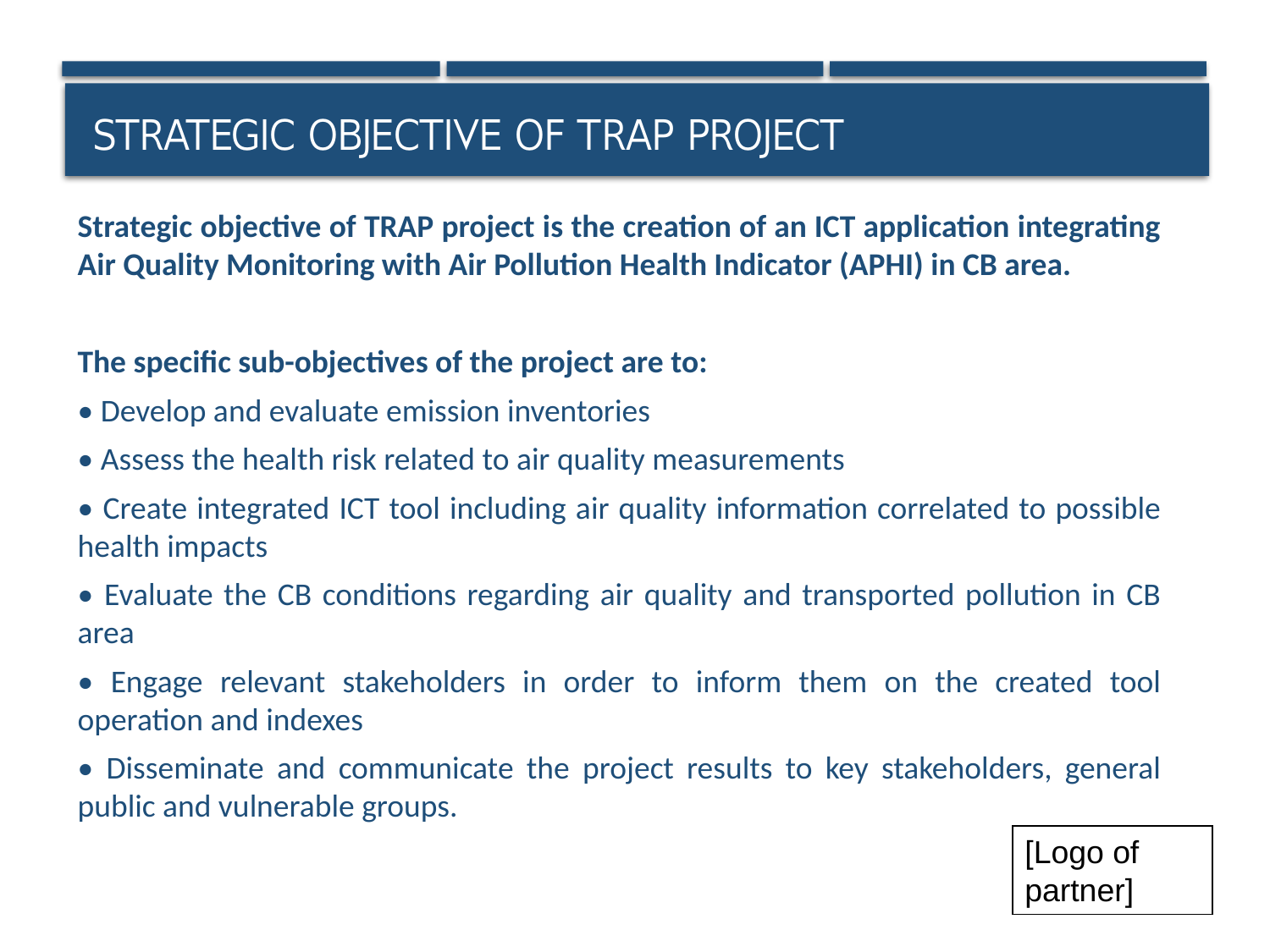

# Strategic objective of TRAP project
Strategic objective of TRAP project is the creation of an ICT application integrating Air Quality Monitoring with Air Pollution Health Indicator (APHI) in CB area.

The specific sub-objectives of the project are to:
• Develop and evaluate emission inventories
• Assess the health risk related to air quality measurements
• Create integrated ICT tool including air quality information correlated to possible health impacts
• Evaluate the CB conditions regarding air quality and transported pollution in CB area
• Engage relevant stakeholders in order to inform them on the created tool operation and indexes
• Disseminate and communicate the project results to key stakeholders, general public and vulnerable groups.